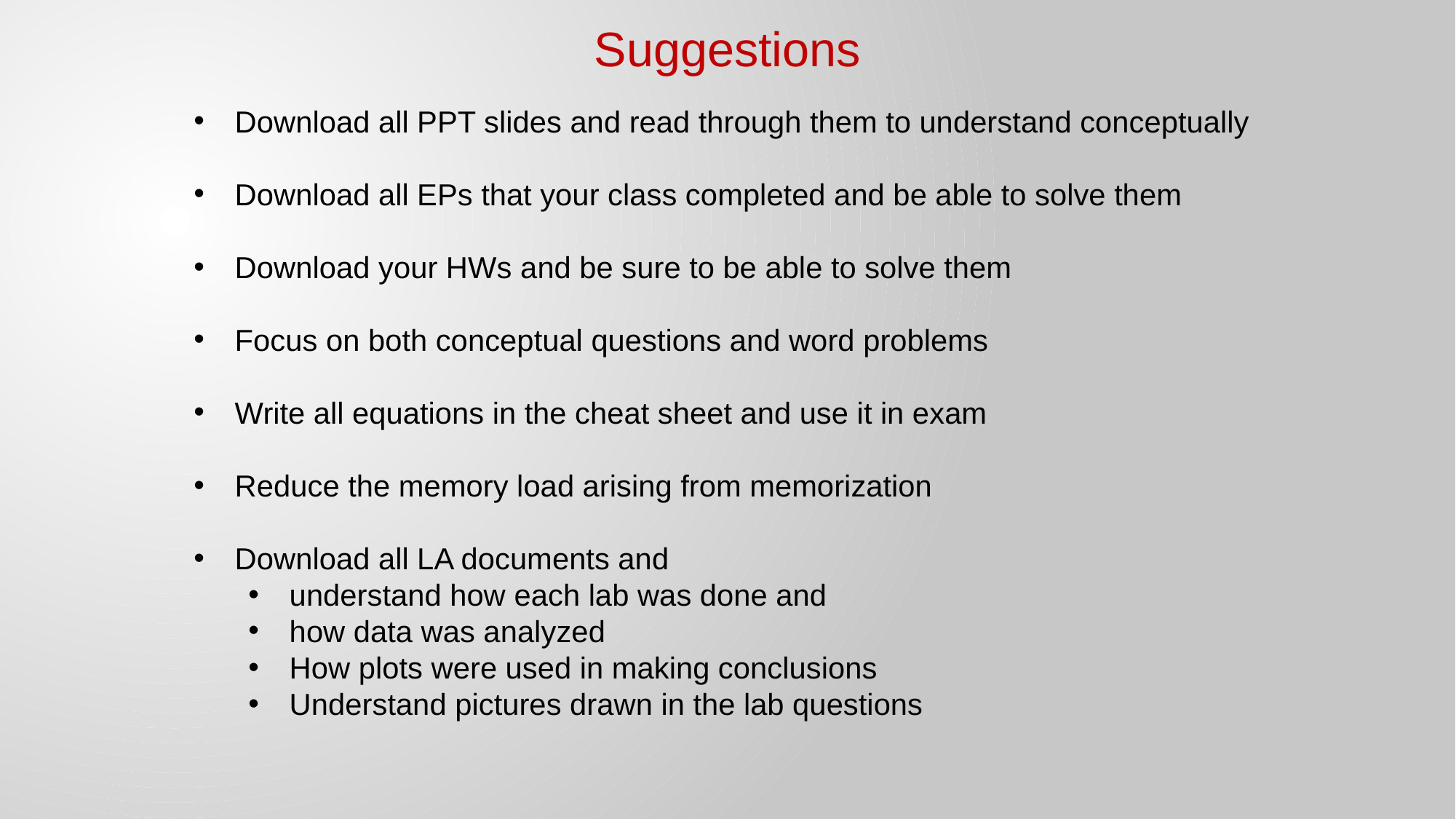

Suggestions
Download all PPT slides and read through them to understand conceptually

Download all EPs that your class completed and be able to solve them

Download your HWs and be sure to be able to solve them

Focus on both conceptual questions and word problems

Write all equations in the cheat sheet and use it in exam

Reduce the memory load arising from memorization

Download all LA documents and
understand how each lab was done and
how data was analyzed
How plots were used in making conclusions
Understand pictures drawn in the lab questions